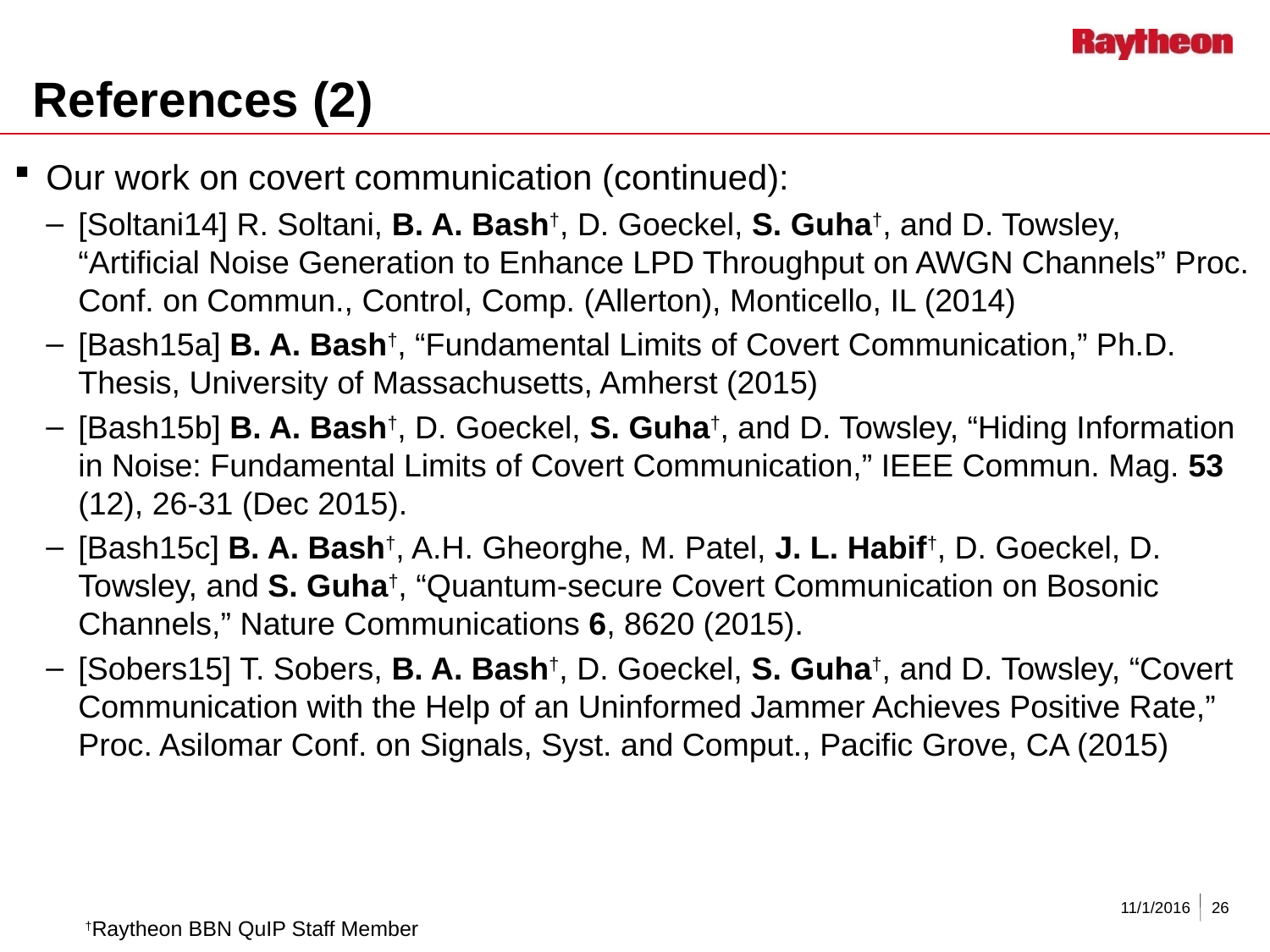

# References (2)
Our work on covert communication (continued):
[Soltani14] R. Soltani, B. A. Bash†, D. Goeckel, S. Guha†, and D. Towsley, “Artificial Noise Generation to Enhance LPD Throughput on AWGN Channels” Proc. Conf. on Commun., Control, Comp. (Allerton), Monticello, IL (2014)
[Bash15a] B. A. Bash†, “Fundamental Limits of Covert Communication,” Ph.D. Thesis, University of Massachusetts, Amherst (2015)
[Bash15b] B. A. Bash†, D. Goeckel, S. Guha†, and D. Towsley, “Hiding Information in Noise: Fundamental Limits of Covert Communication,” IEEE Commun. Mag. 53 (12), 26-31 (Dec 2015).
[Bash15c] B. A. Bash†, A.H. Gheorghe, M. Patel, J. L. Habif†, D. Goeckel, D. Towsley, and S. Guha†, “Quantum-secure Covert Communication on Bosonic Channels,” Nature Communications 6, 8620 (2015).
[Sobers15] T. Sobers, B. A. Bash†, D. Goeckel, S. Guha†, and D. Towsley, “Covert Communication with the Help of an Uninformed Jammer Achieves Positive Rate,” Proc. Asilomar Conf. on Signals, Syst. and Comput., Pacific Grove, CA (2015)
11/1/2016
26
†Raytheon BBN QuIP Staff Member